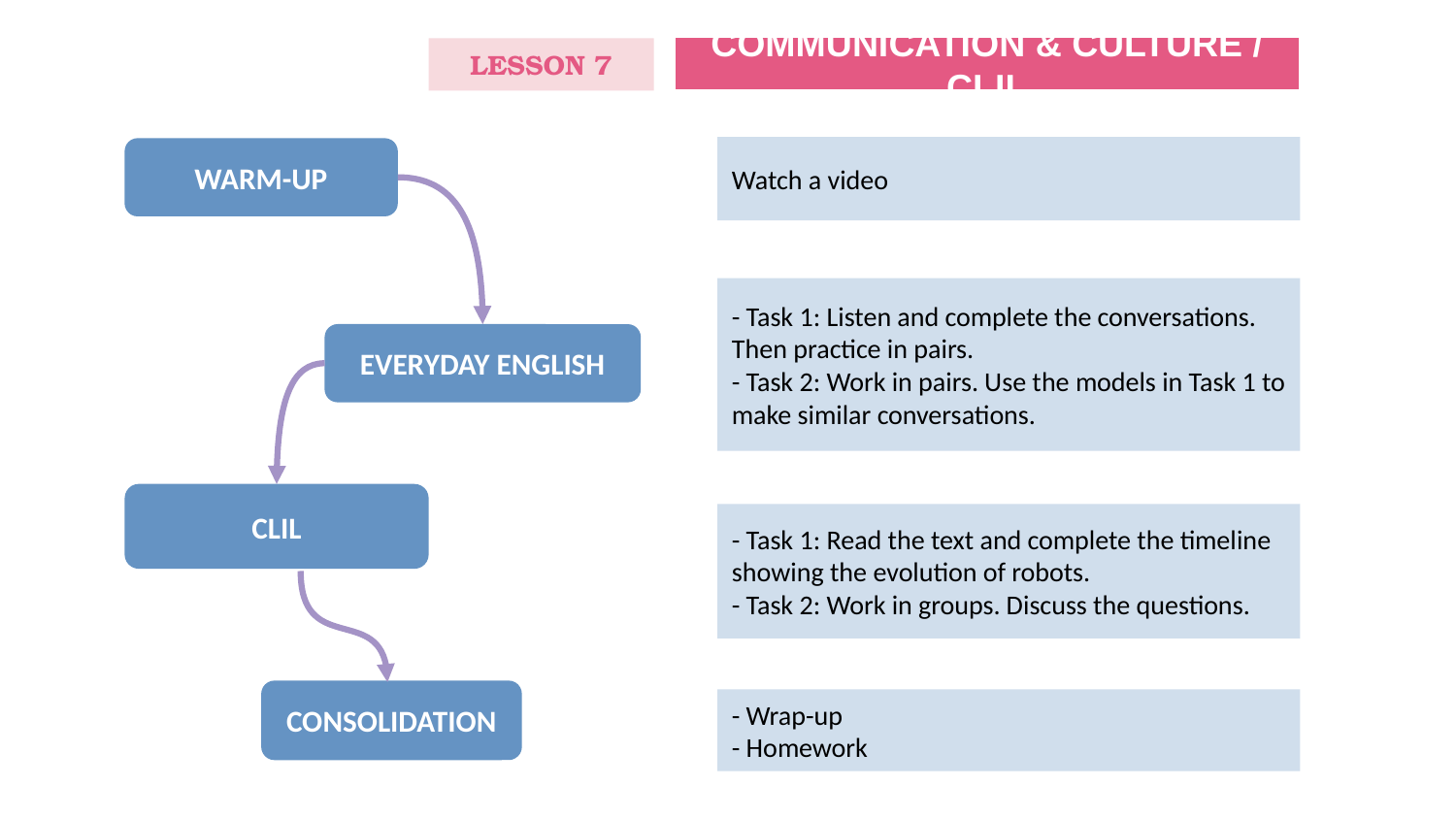

COMMUNICATION & CULTURE / CLIL
LESSON 7
Watch a video
WARM-UP
- Task 1: Listen and complete the conversations. Then practice in pairs.
- Task 2: Work in pairs. Use the models in Task 1 to make similar conversations.
EVERYDAY ENGLISH
CLIL
- Task 1: Read the text and complete the timeline showing the evolution of robots.
- Task 2: Work in groups. Discuss the questions.
CONSOLIDATION
- Wrap-up
- Homework